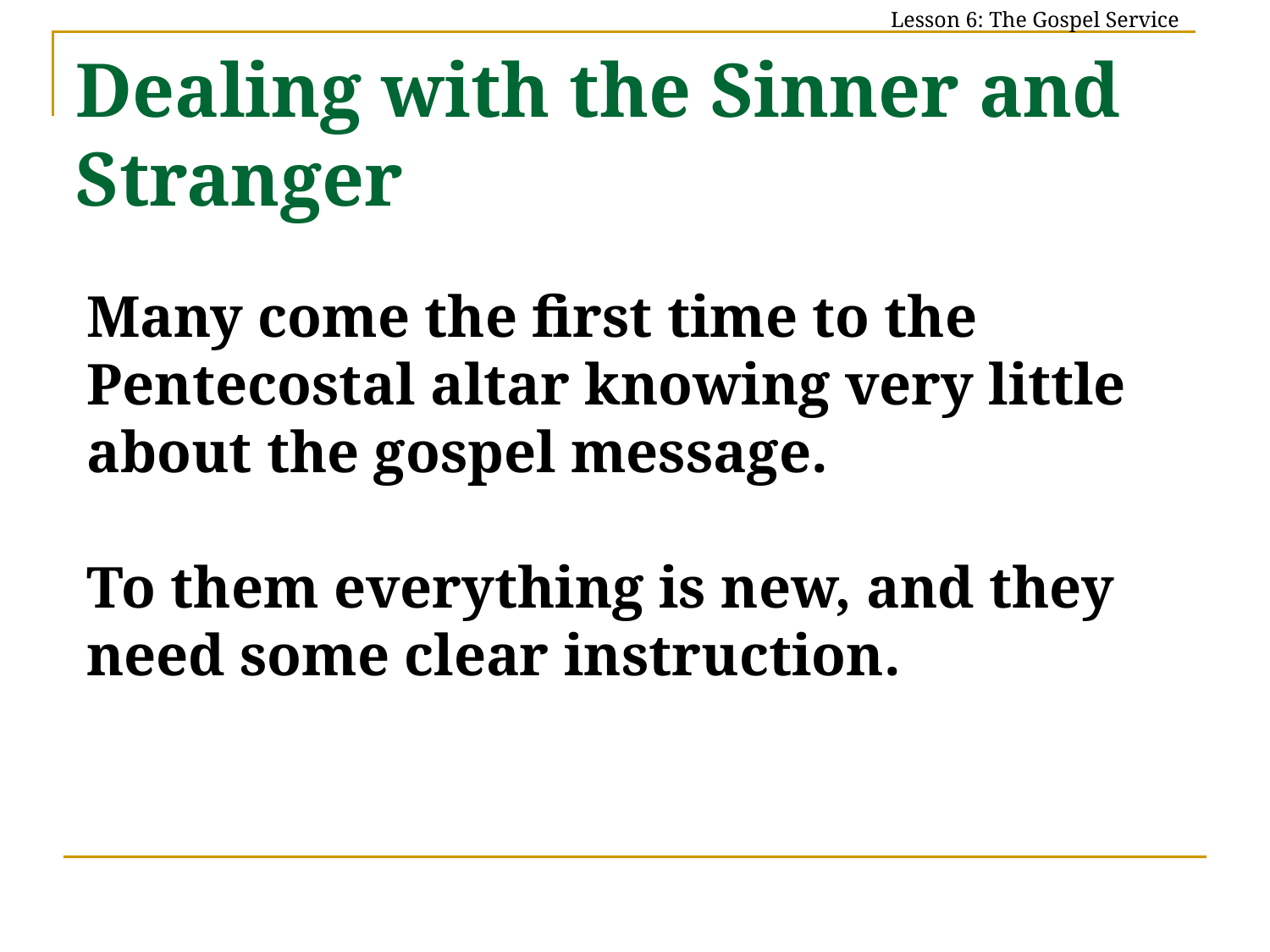

Lesson 6: The Gospel Service
Dealing with the Sinner and Stranger
Many come the first time to the Pentecostal altar knowing very little about the gospel message.

To them everything is new, and they need some clear instruction.